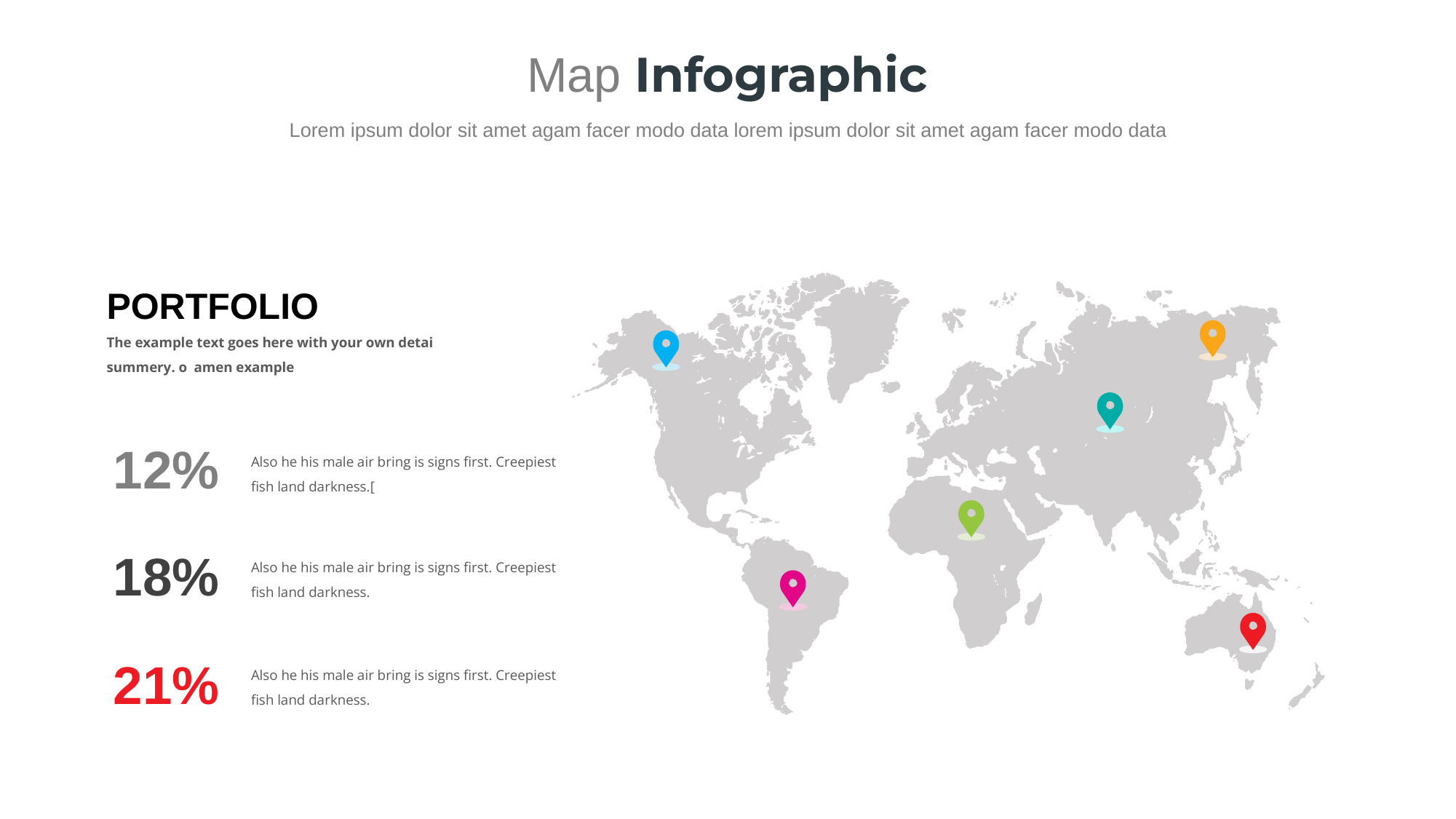

Map Infographic
Lorem ipsum dolor sit amet agam facer modo data lorem ipsum dolor sit amet agam facer modo data
PORTFOLIO

The example text goes here with your own detai summery. o  amen example
12%
Also he his male air bring is signs first. Creepiest fish land darkness.[
18%
Also he his male air bring is signs first. Creepiest fish land darkness.
21%
Also he his male air bring is signs first. Creepiest fish land darkness.
23
www.yourdomain.com